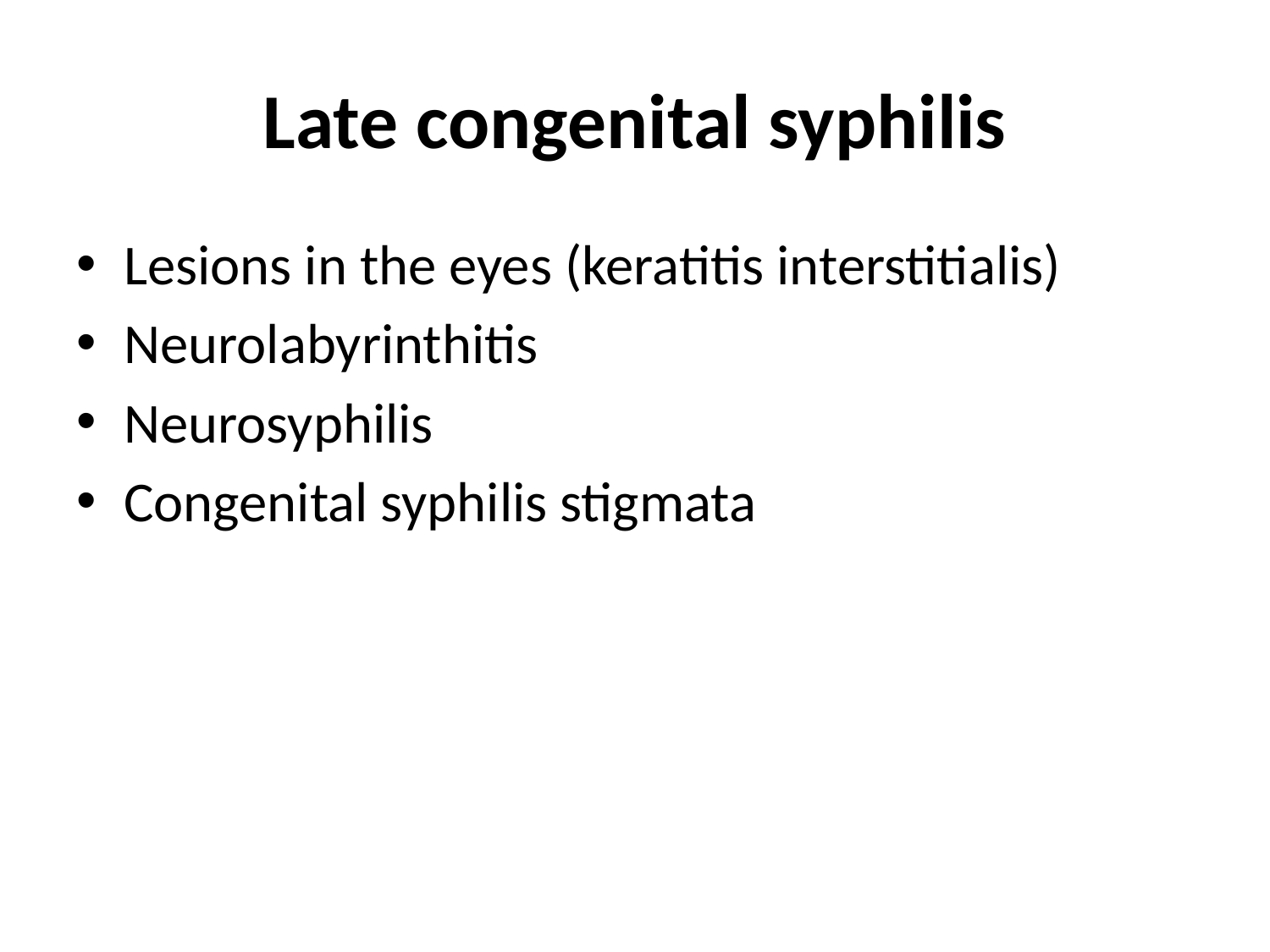

# Late congenital syphilis
Lesions in the eyes (keratitis interstitialis)
Neurolabyrinthitis
Neurosyphilis
Congenital syphilis stigmata